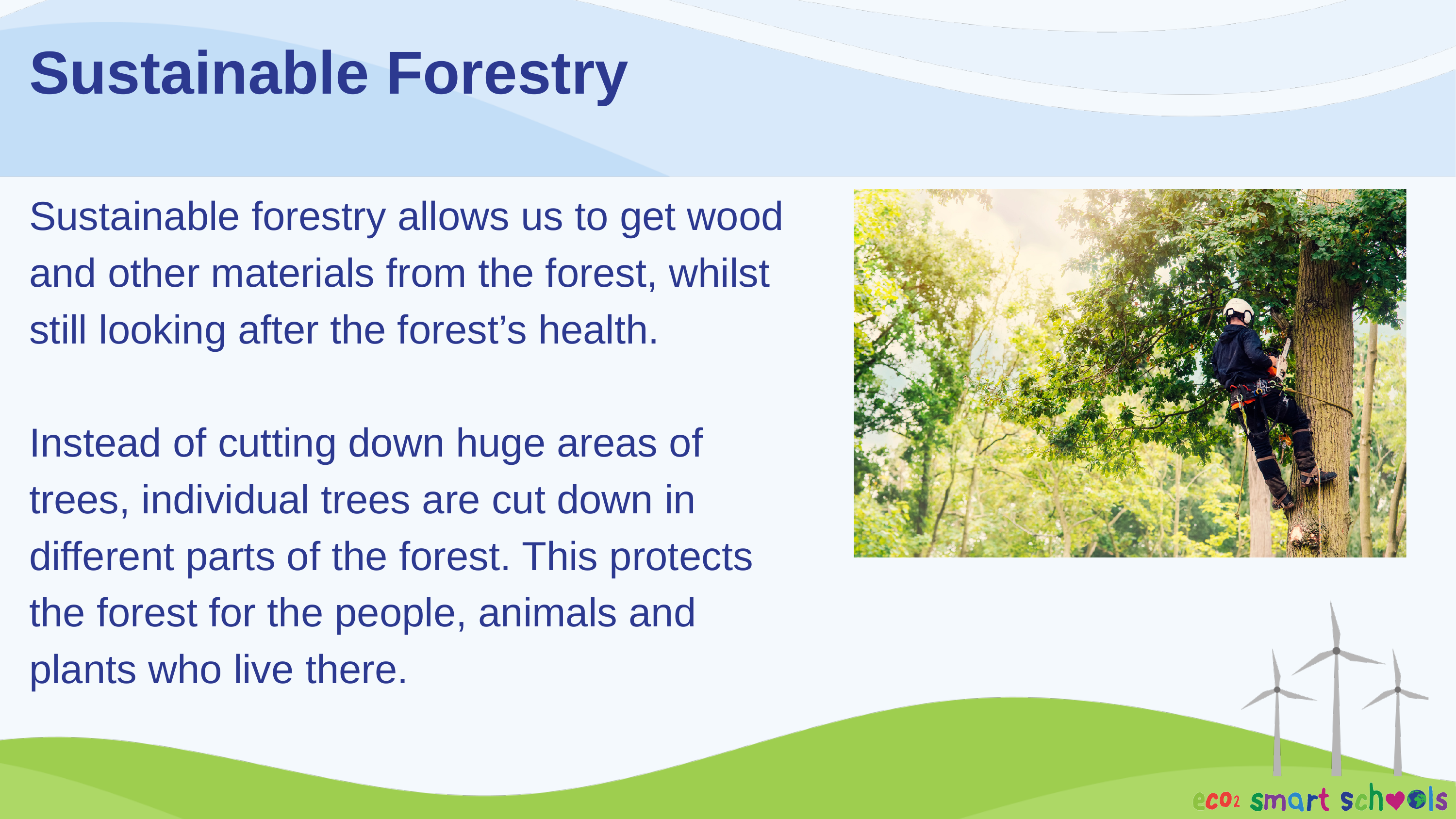

Sustainable Forestry

Sustainable forestry allows us to get wood and other materials from the forest, whilst still looking after the forest’s health.

Instead of cutting down huge areas of trees, individual trees are cut down in different parts of the forest. This protects the forest for the people, animals and plants who live there.